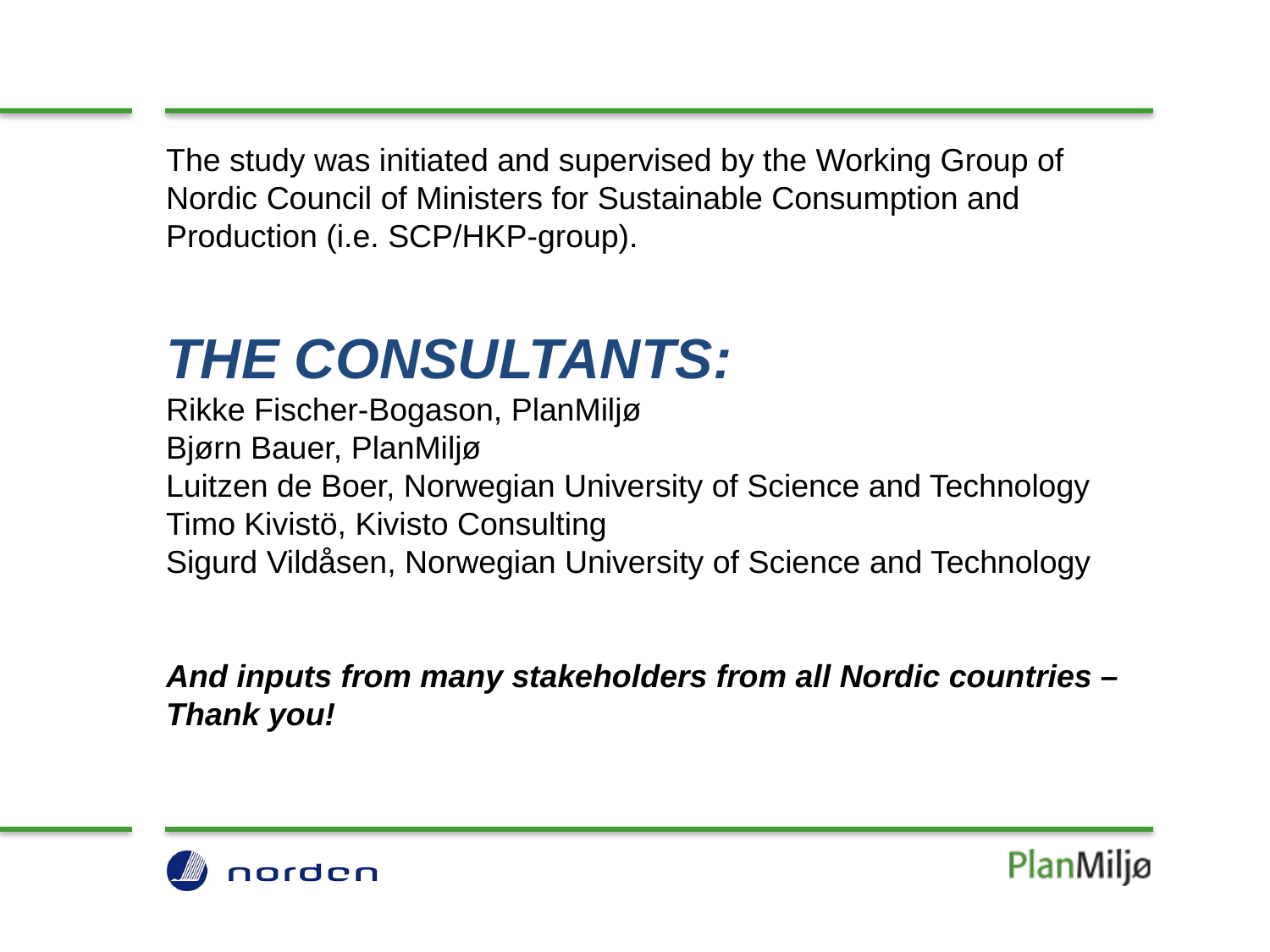

# The study was initiated and supervised by the Working Group of Nordic Council of Ministers for Sustainable Consumption and Production (i.e. SCP/HKP-group). THE CONSULTANTS: Rikke Fischer-Bogason, PlanMiljø Bjørn Bauer, PlanMiljø Luitzen de Boer, Norwegian University of Science and Technology Timo Kivistö, Kivisto Consulting Sigurd Vildåsen, Norwegian University of Science and Technology And inputs from many stakeholders from all Nordic countries – Thank you!